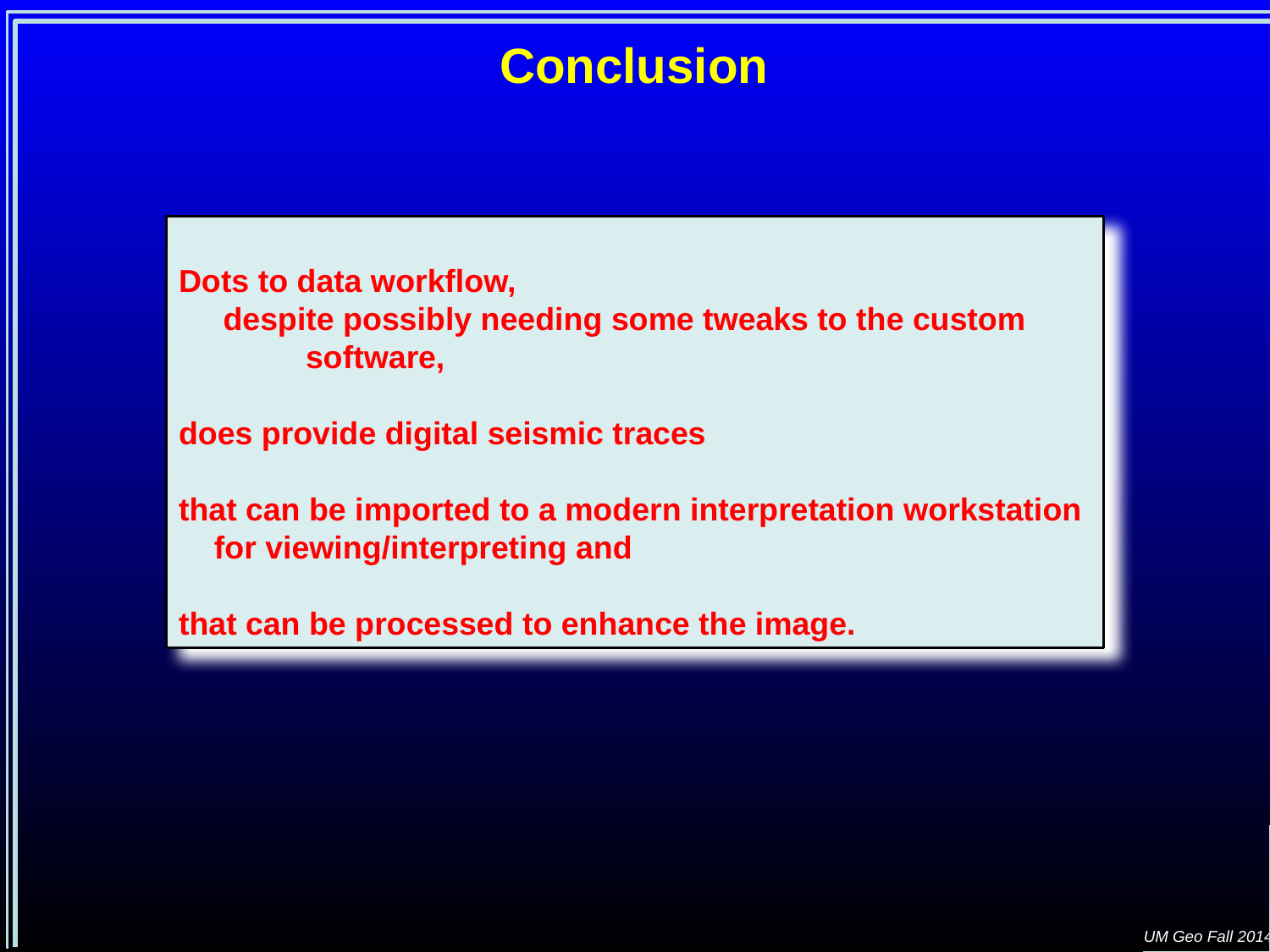

UM Geo Fall 2014
Conclusion

Dots to data workflow,
     despite possibly needing some tweaks to the custom     	software,

does provide digital seismic traces

that can be imported to a modern interpretation workstation
    for viewing/interpreting and

that can be processed to enhance the image.